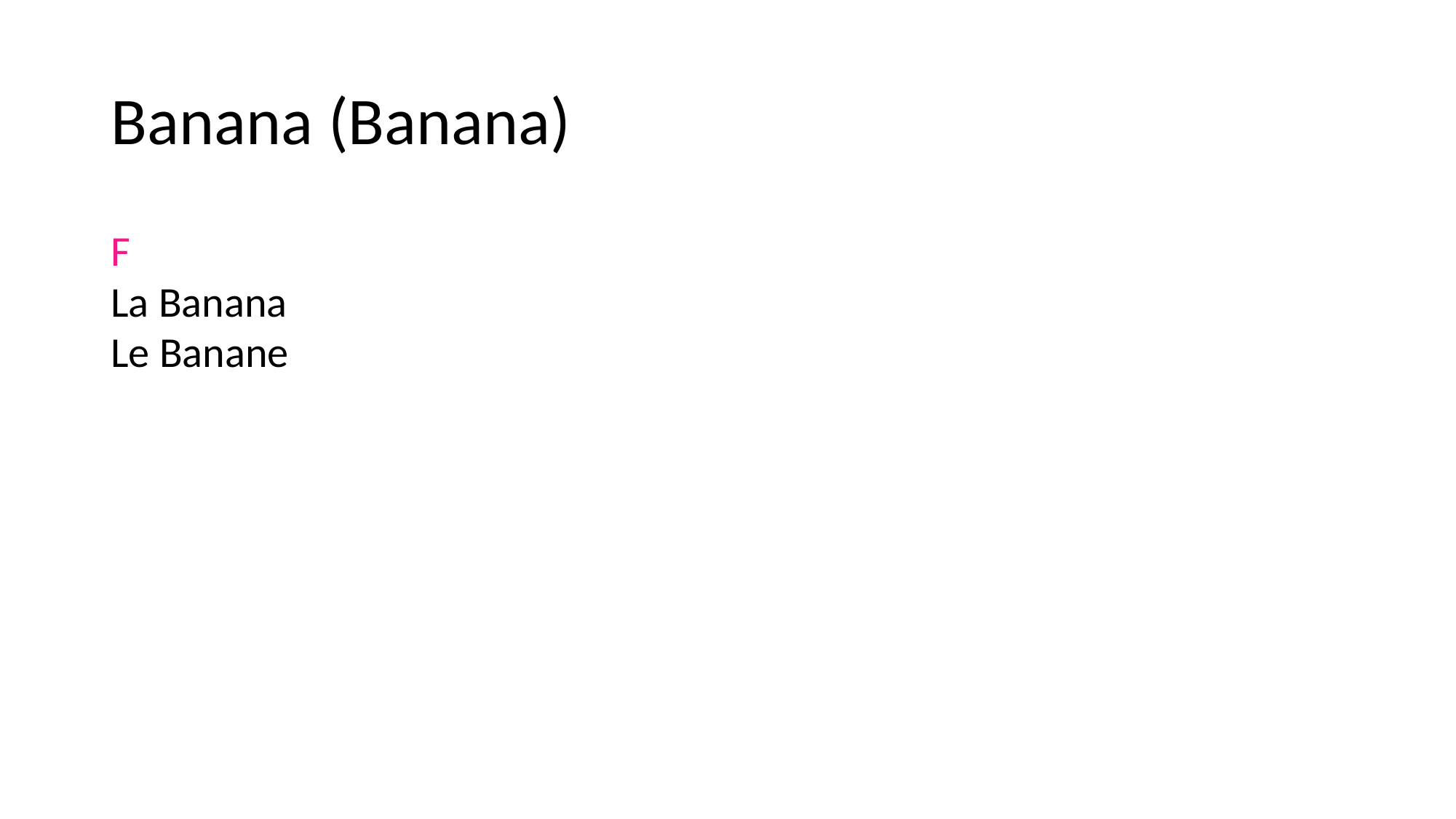

# Banana (Banana)
F
La Banana
Le Banane